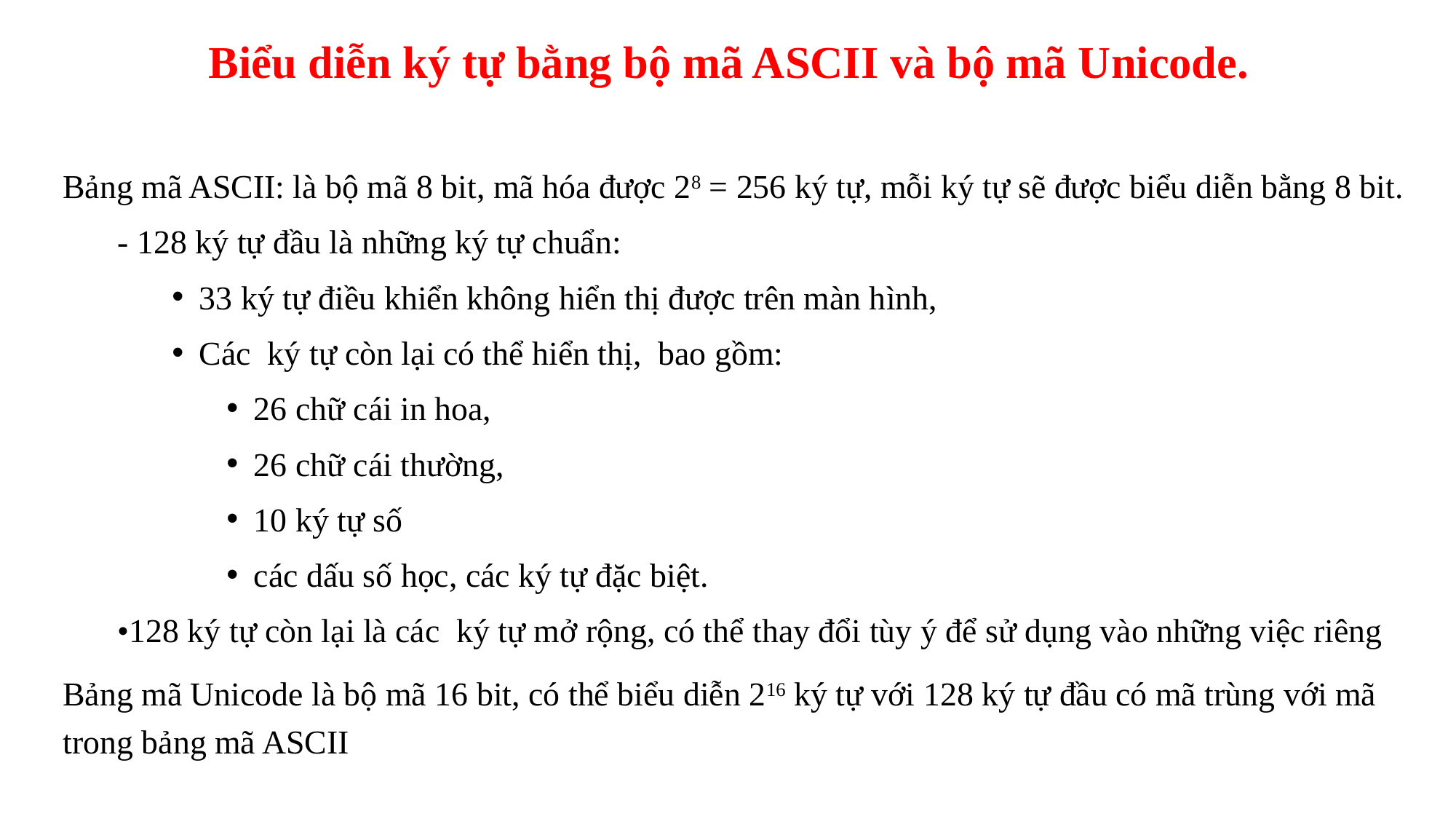

# Biểu diễn ký tự bằng bộ mã ASCII và bộ mã Unicode.
Bảng mã ASCII: là bộ mã 8 bit, mã hóa được 28 = 256 ký tự, mỗi ký tự sẽ được biểu diễn bằng 8 bit.
- 128 ký tự đầu là những ký tự chuẩn:
33 ký tự điều khiển không hiển thị được trên màn hình,
Các  ký tự còn lại có thể hiển thị,  bao gồm:
26 chữ cái in hoa,
26 chữ cái thường,
10 ký tự số
các dấu số học, các ký tự đặc biệt.
•128 ký tự còn lại là các  ký tự mở rộng, có thể thay đổi tùy ý để sử dụng vào những việc riêng
Bảng mã Unicode là bộ mã 16 bit, có thể biểu diễn 216 ký tự với 128 ký tự đầu có mã trùng với mã trong bảng mã ASCII